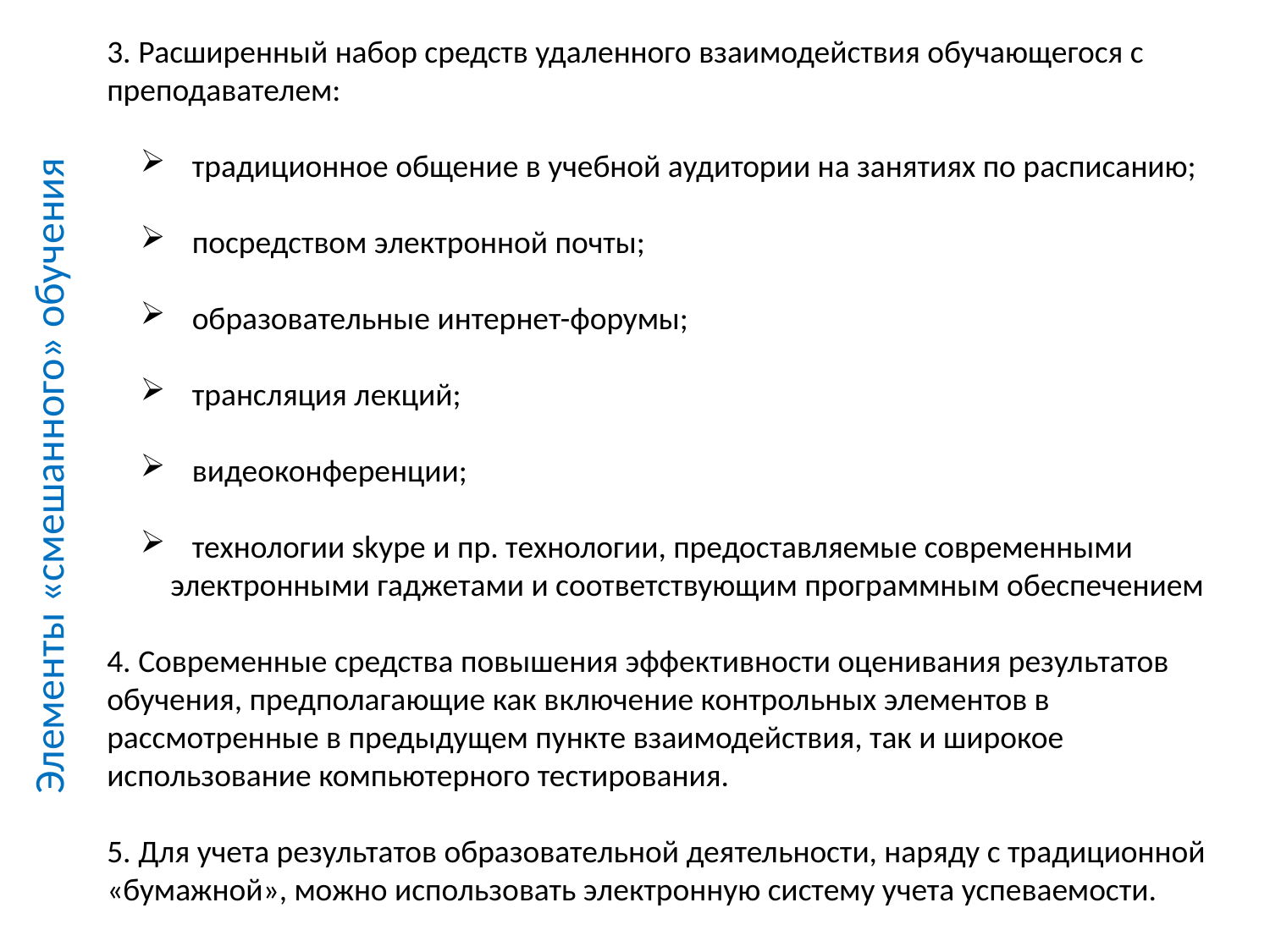

3. Расширенный набор средств удаленного взаимодействия обучающегося с преподавателем:

   традиционное общение в учебной аудитории на занятиях по расписанию;

   посредством электронной почты;

   образовательные интернет-форумы;

   трансляция лекций;

   видеоконференции;

   технологии skype и пр. технологии, предоставляемые современными электронными гаджетами и соответствующим программным обеспечением

4. Современные средства повышения эффективности оценивания результатов обучения, предполагающие как включение контрольных элементов в рассмотренные в предыдущем пункте взаимодействия, так и широкое использование компьютерного тестирования.

5. Для учета результатов образовательной деятельности, наряду с традиционной «бумажной», можно использовать электронную систему учета успеваемости.
Элементы «смешанного» обучения